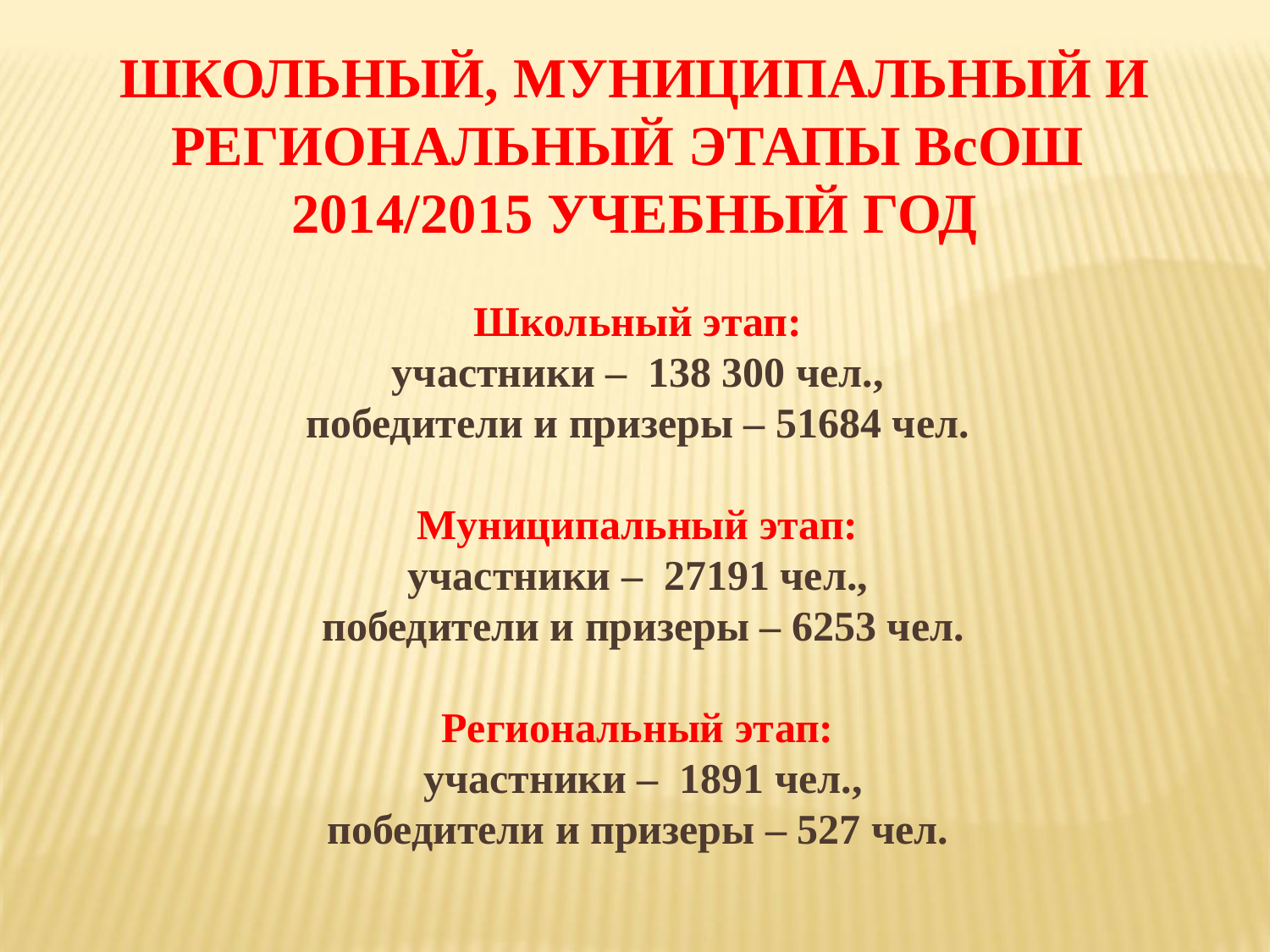

# ШКОЛЬНЫЙ, МУНИЦИПАЛЬНЫЙ И РЕГИОНАЛЬНЫЙ ЭТАПЫ ВсОШ 2014/2015 УЧЕБНЫЙ ГОД

Школьный этап:
участники –  138 300 чел.,
победители и призеры – 51684 чел.

Муниципальный этап:
участники –  27191 чел.,
 победители и призеры – 6253 чел.

Региональный этап:
 участники –  1891 чел.,
победители и призеры – 527 чел.